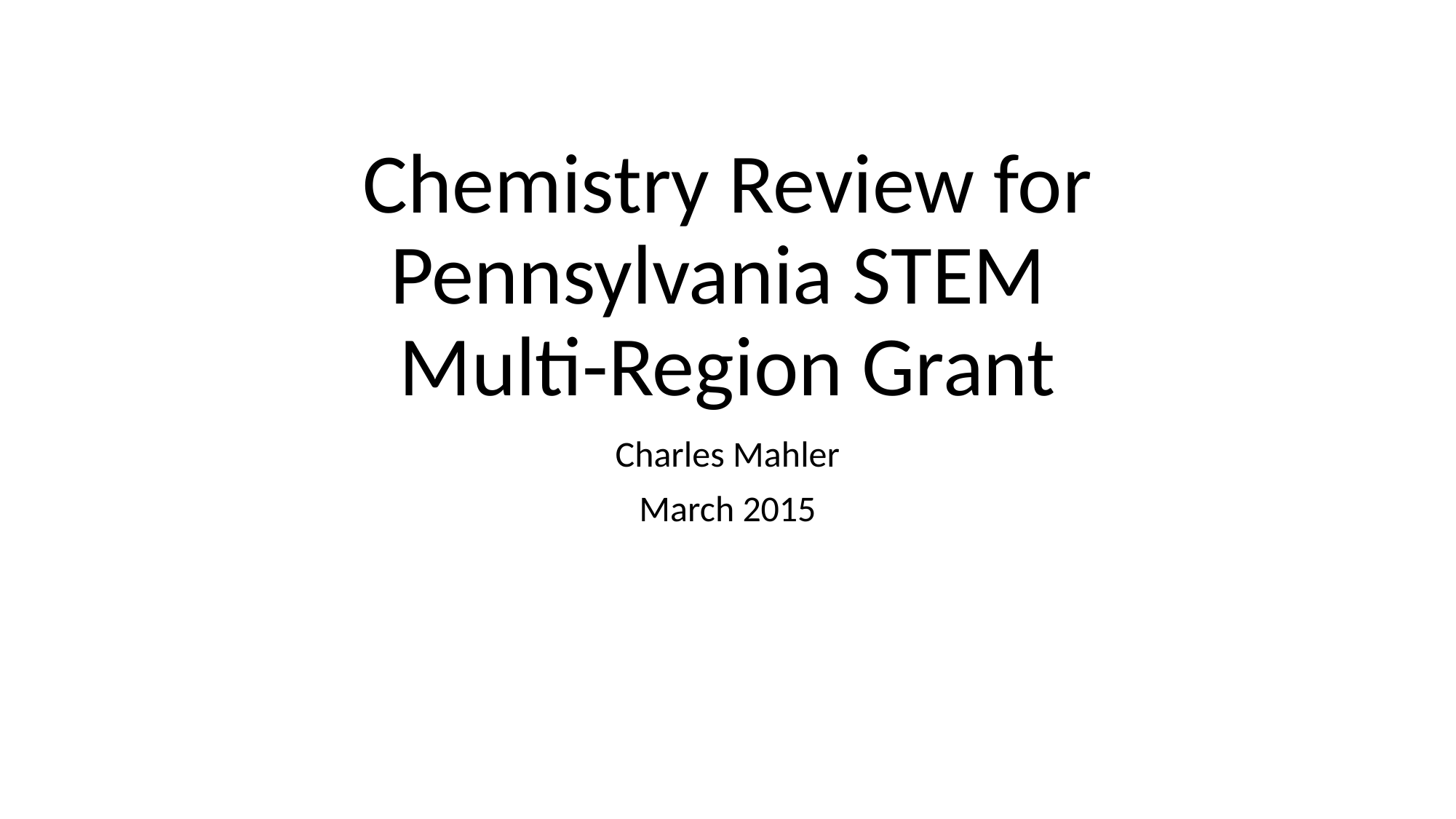

# Chemistry Review for Pennsylvania STEM Multi-Region Grant
Charles Mahler
March 2015